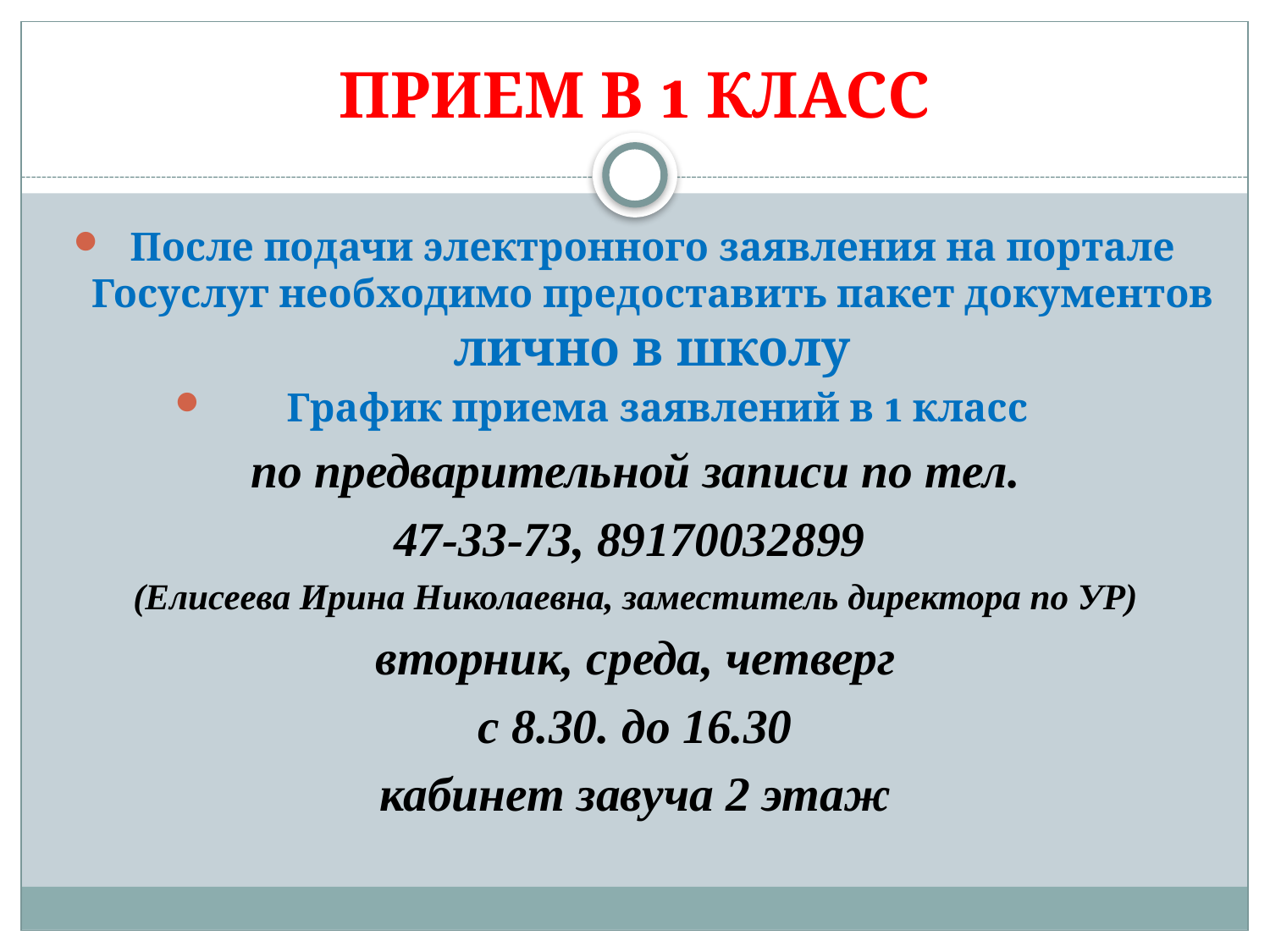

# ПРИЕМ В 1 КЛАСС
После подачи электронного заявления на портале Госуслуг необходимо предоставить пакет документов
лично в школу
 График приема заявлений в 1 класс
по предварительной записи по тел.
47-33-73, 89170032899
(Елисеева Ирина Николаевна, заместитель директора по УР)
вторник, среда, четверг
 с 8.30. до 16.30
кабинет завуча 2 этаж